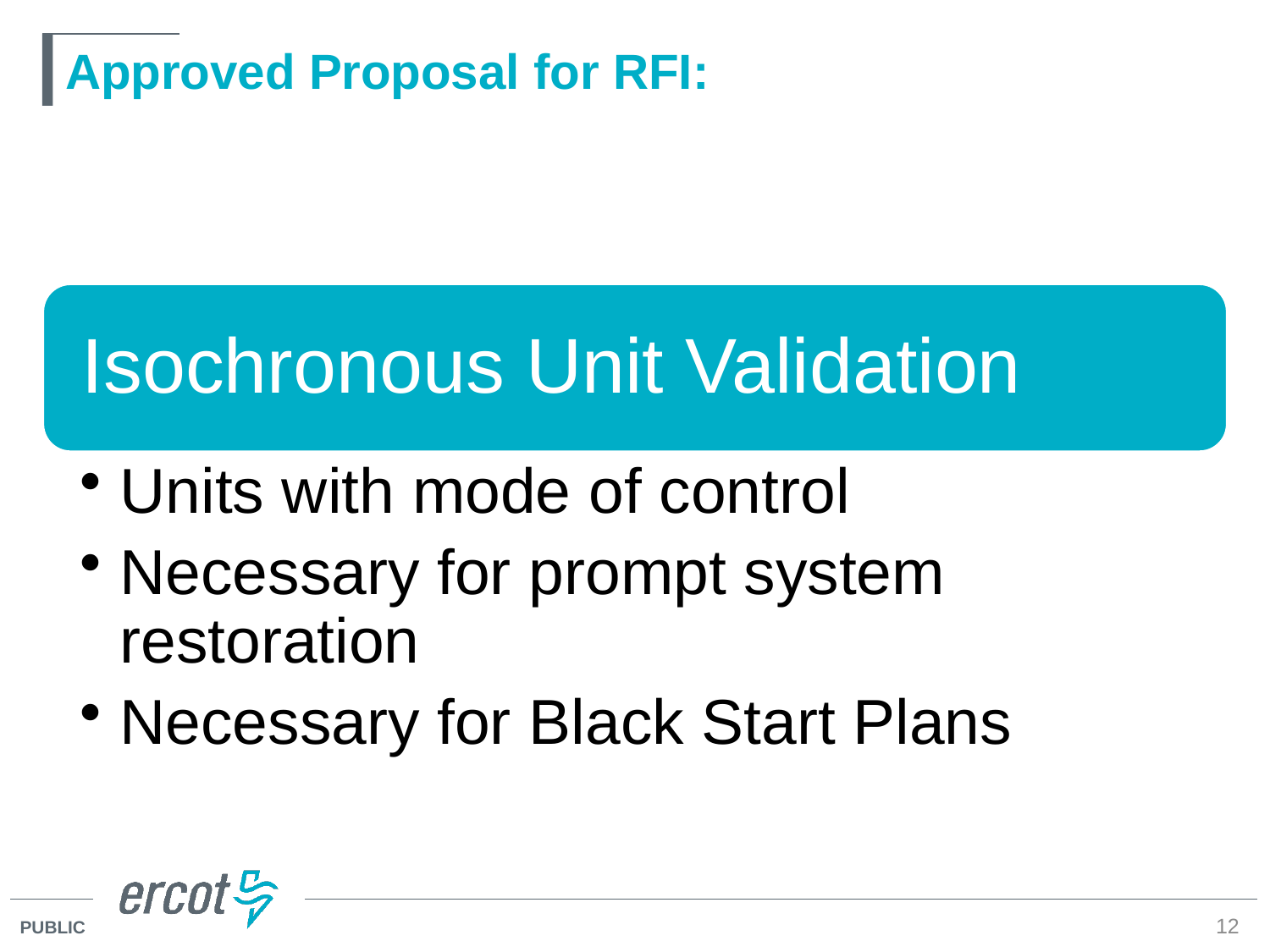

# Approved Proposal for RFI:
Isochronous Unit Validation
Units with mode of control
Necessary for prompt system restoration
Necessary for Black Start Plans
12